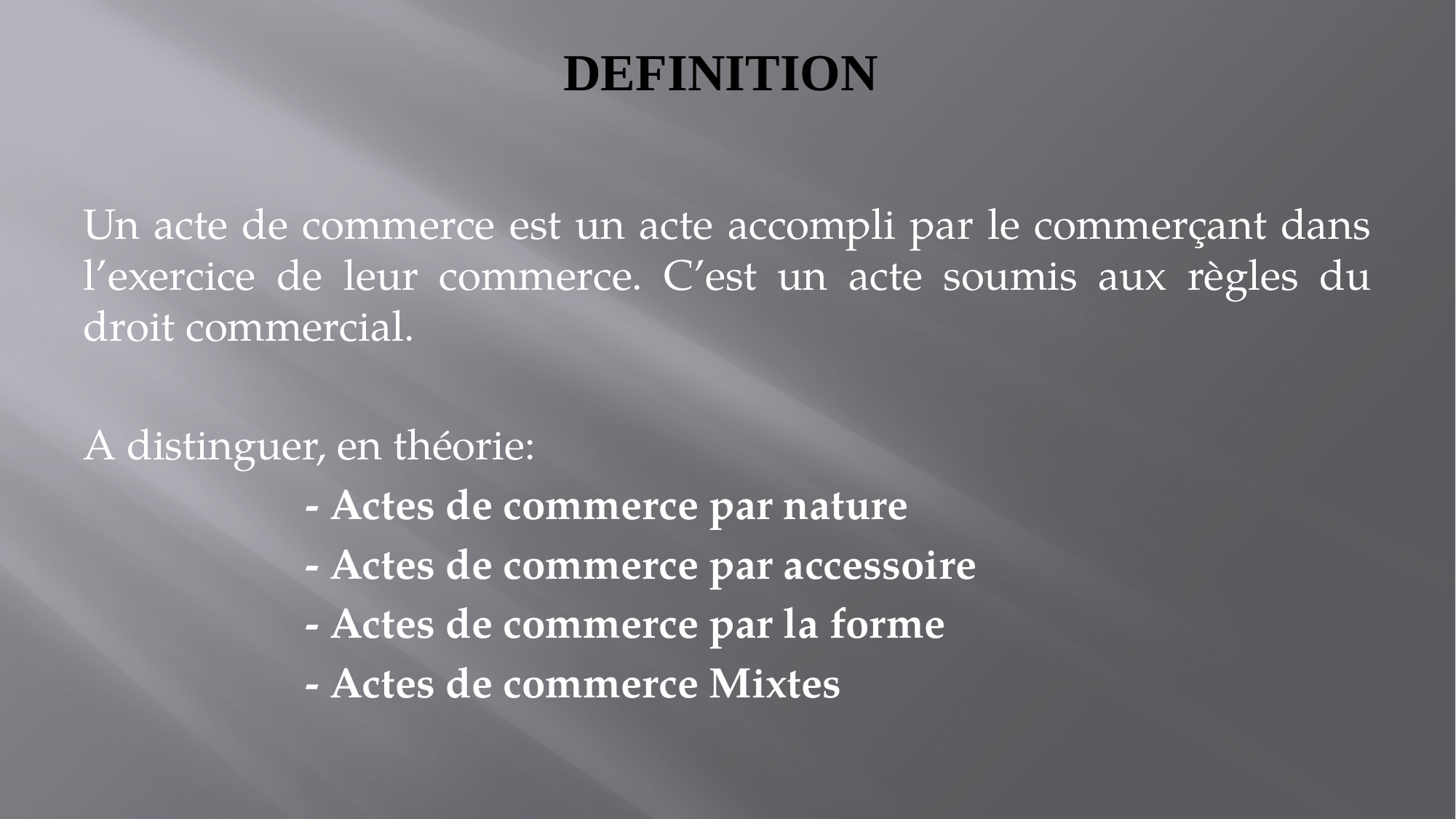

# DEFINITION
Un acte de commerce est un acte accompli par le commerçant dans l’exercice de leur commerce. C’est un acte soumis aux règles du droit commercial.

A distinguer, en théorie:
                     - Actes de commerce par nature
                     - Actes de commerce par accessoire
                     - Actes de commerce par la forme
                     - Actes de commerce Mixtes